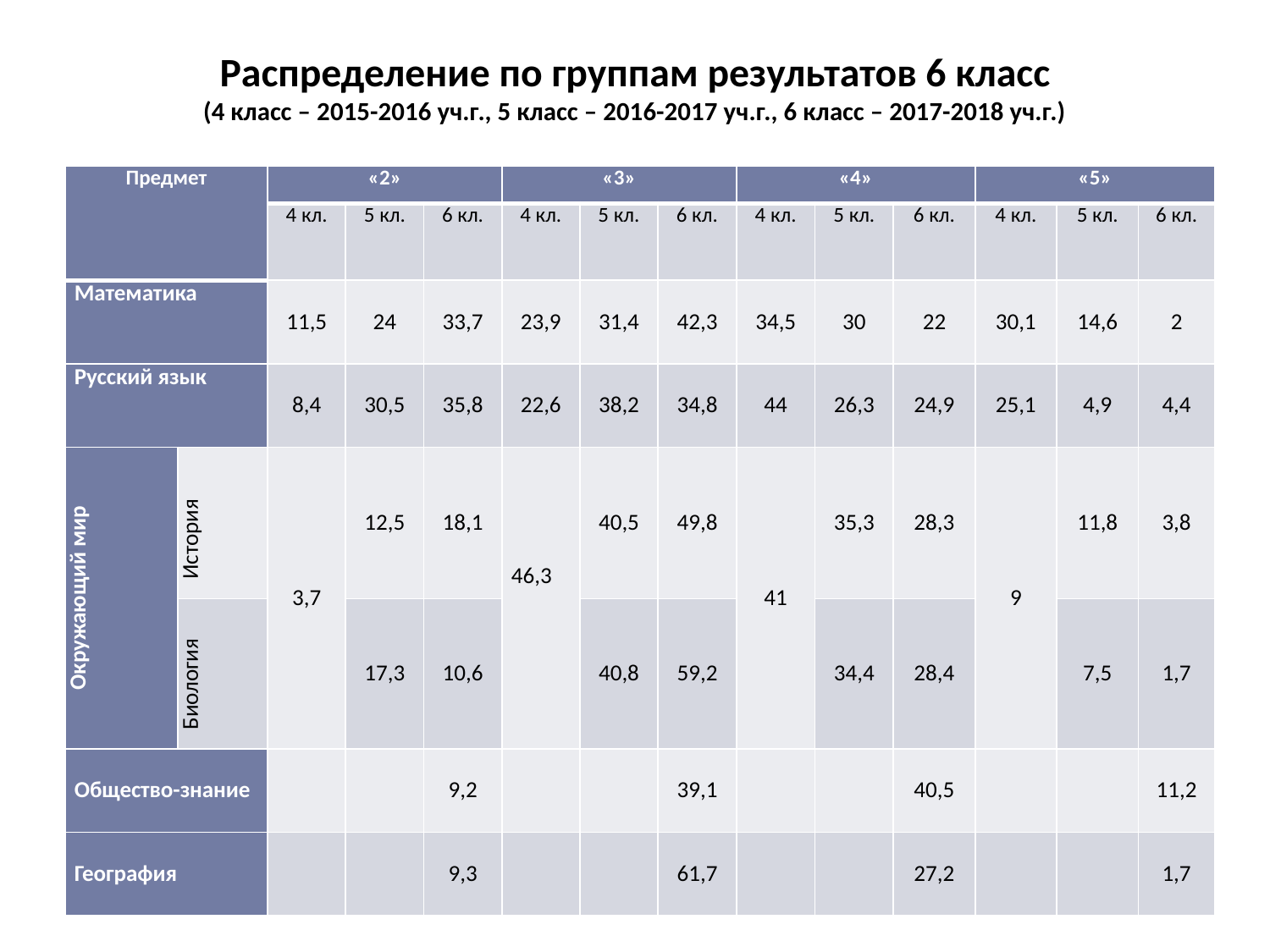

# Распределение по группам результатов 6 класс (4 класс – 2015-2016 уч.г., 5 класс – 2016-2017 уч.г., 6 класс – 2017-2018 уч.г.)
| Предмет |  | «2» |  |  | «3» |  |  | «4» |  |  | «5» |  |  |
| --- | --- | --- | --- | --- | --- | --- | --- | --- | --- | --- | --- | --- | --- |
|  |  | 4 кл. | 5 кл. | 6 кл. | 4 кл. | 5 кл. | 6 кл. | 4 кл. | 5 кл. | 6 кл. | 4 кл. | 5 кл. | 6 кл. |
| Математика |  | 11,5 | 24 | 33,7 | 23,9 | 31,4 | 42,3 | 34,5 | 30 | 22 | 30,1 | 14,6 | 2 |
| Русский язык |  | 8,4 | 30,5 | 35,8 | 22,6 | 38,2 | 34,8 | 44 | 26,3 | 24,9 | 25,1 | 4,9 | 4,4 |
| Окружающий мир | История | 3,7 | 12,5 | 18,1 | 46,3 | 40,5 | 49,8 | 41 | 35,3 | 28,3 | 9 | 11,8 | 3,8 |
|  | Биология |  | 17,3 | 10,6 |  | 40,8 | 59,2 |  | 34,4 | 28,4 |  | 7,5 | 1,7 |
| Общество-знание |  |  |  | 9,2 |  |  | 39,1 |  |  | 40,5 |  |  | 11,2 |
| География |  |  |  | 9,3 |  |  | 61,7 |  |  | 27,2 |  |  | 1,7 |